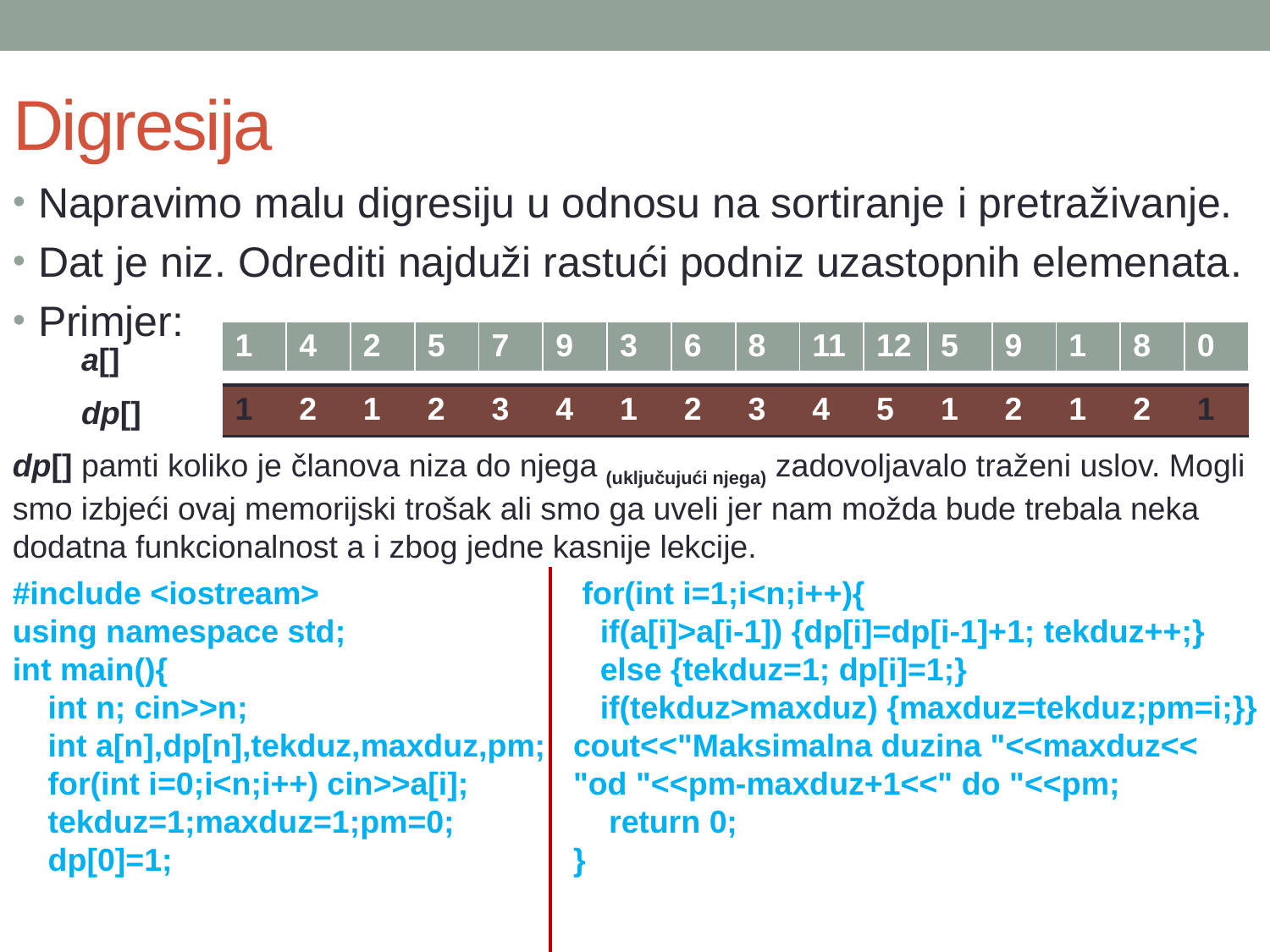

# Digresija
Napravimo malu digresiju u odnosu na sortiranje i pretraživanje.
Dat je niz. Odrediti najduži rastući podniz uzastopnih elemenata.
Primjer:
| 1 | 4 | 2 | 5 | 7 | 9 | 3 | 6 | 8 | 11 | 12 | 5 | 9 | 1 | 8 | 0 |
| --- | --- | --- | --- | --- | --- | --- | --- | --- | --- | --- | --- | --- | --- | --- | --- |
a[]
| 1 | 2 | 1 | 2 | 3 | 4 | 1 | 2 | 3 | 4 | 5 | 1 | 2 | 1 | 2 | 1 |
| --- | --- | --- | --- | --- | --- | --- | --- | --- | --- | --- | --- | --- | --- | --- | --- |
dp[]
dp[] pamti koliko je članova niza do njega (uključujući njega) zadovoljavalo traženi uslov. Mogli smo izbjeći ovaj memorijski trošak ali smo ga uveli jer nam možda bude trebala neka dodatna funkcionalnost a i zbog jedne kasnije lekcije.
#include <iostream>
using namespace std;
int main(){
    int n; cin>>n;
    int a[n],dp[n],tekduz,maxduz,pm;
    for(int i=0;i<n;i++) cin>>a[i];
    tekduz=1;maxduz=1;pm=0;
    dp[0]=1;

 for(int i=1;i<n;i++){
   if(a[i]>a[i-1]) {dp[i]=dp[i-1]+1; tekduz++;}
   else {tekduz=1; dp[i]=1;}
   if(tekduz>maxduz) {maxduz=tekduz;pm=i;}}
cout<<"Maksimalna duzina "<<maxduz<< "od "<<pm-maxduz+1<<" do "<<pm;
    return 0;
}